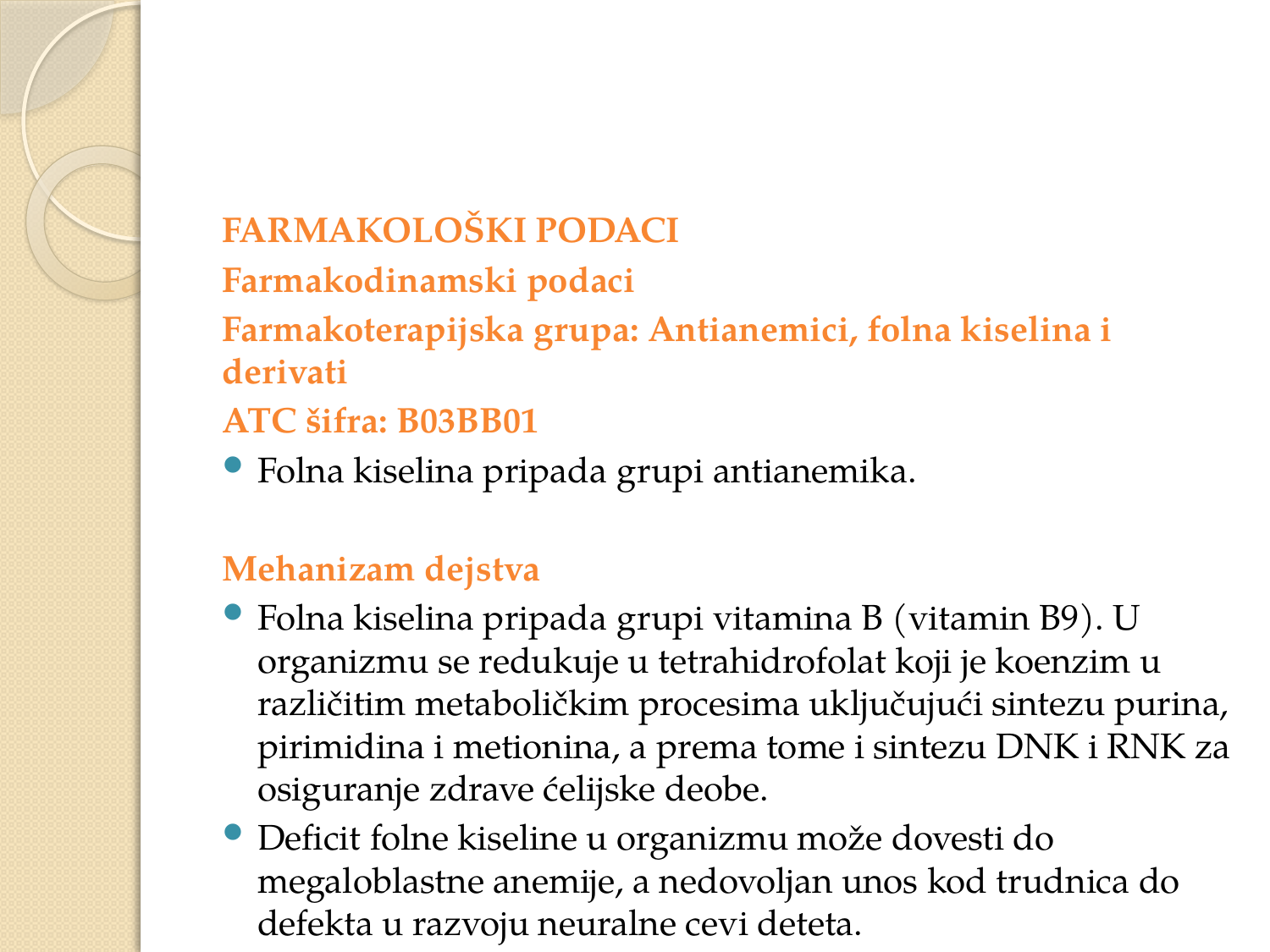

#
FARMAKOLOŠKI PODACI
Farmakodinamski podaci
Farmakoterapijska grupa: Antianemici, folna kiselina i derivati
ATC šifra: B03BB01
Folna kiselina pripada grupi antianemika.

Mehanizam dejstva
Folna kiselina pripada grupi vitamina B (vitamin B9). U organizmu se redukuje u tetrahidrofolat koji je koenzim u različitim metaboličkim procesima uključujući sintezu purina, pirimidina i metionina, a prema tome i sintezu DNK i RNK za osiguranje zdrave ćelijske deobe.
Deficit folne kiseline u organizmu može dovesti do megaloblastne anemije, a nedovoljan unos kod trudnica do defekta u razvoju neuralne cevi deteta.